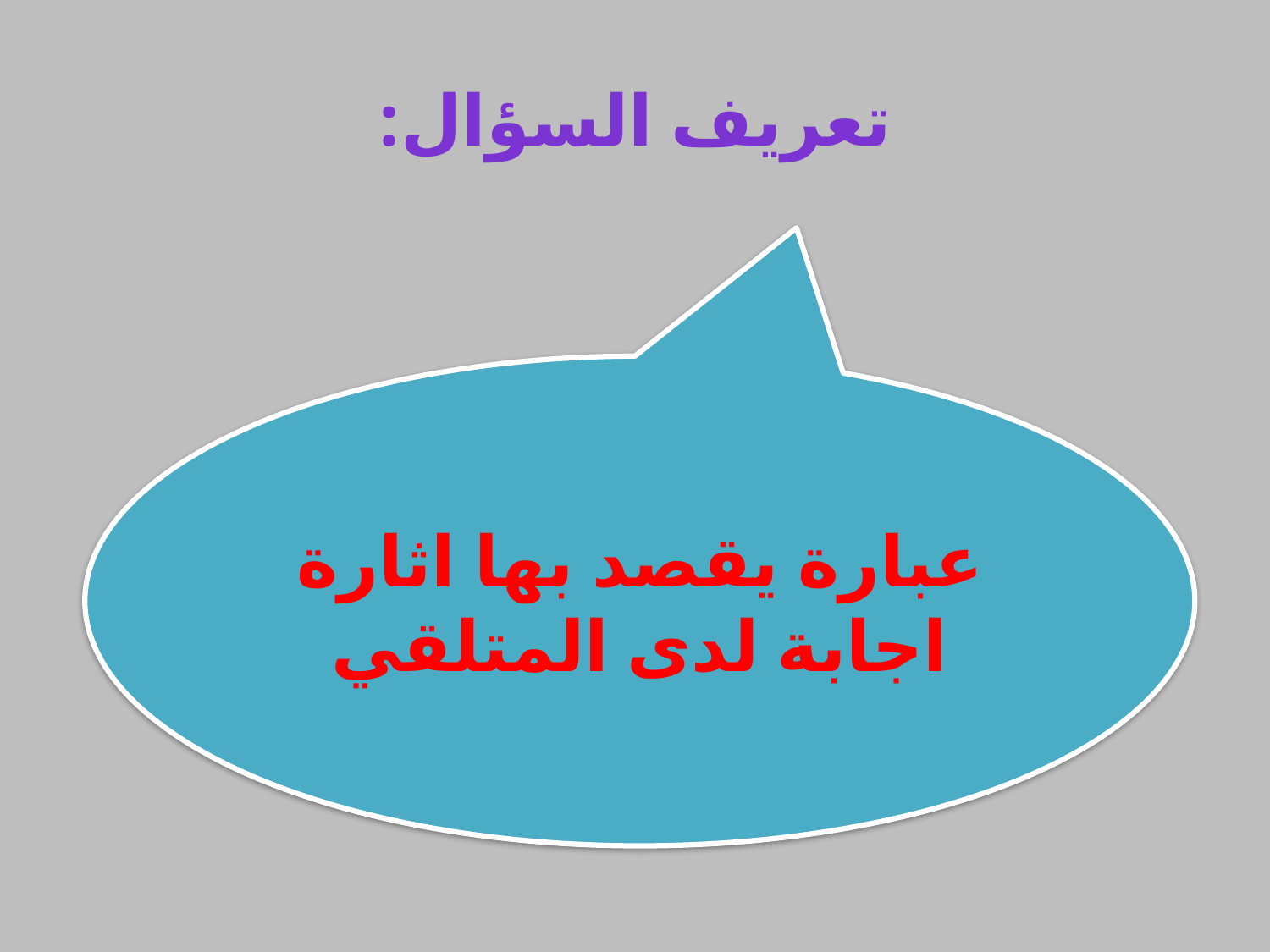

# تعريف السؤال:
عبارة يقصد بها اثارة اجابة لدى المتلقي